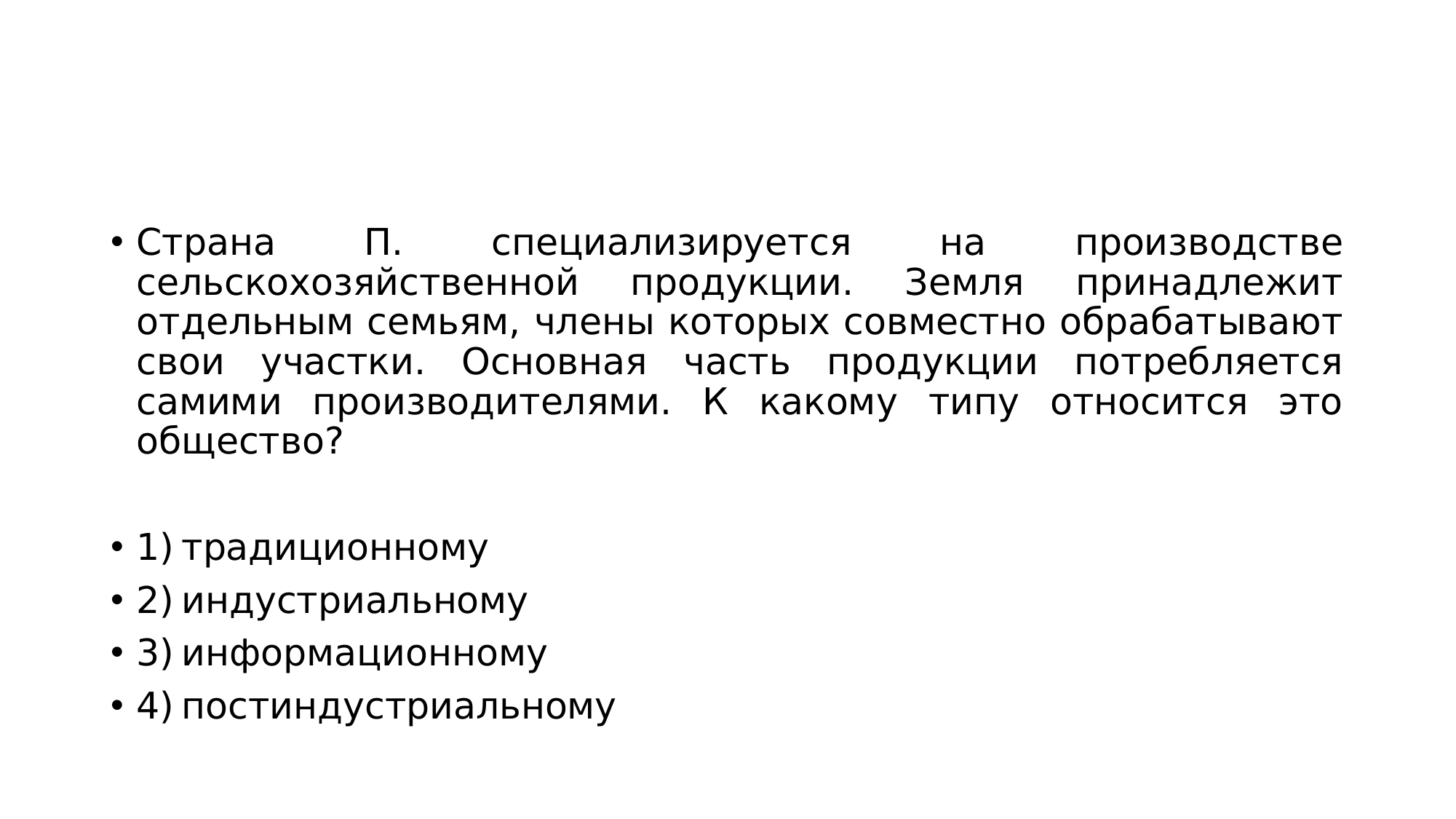

#
Страна П. специализируется на производстве сельскохозяйственной продукции. Земля принадлежит отдельным семьям, члены которых совместно обрабатывают свои участки. Основная часть продукции потребляется самими производителями. К какому типу относится это общество?

1) традиционному
2) индустриальному
3) информационному
4) постиндустриальному